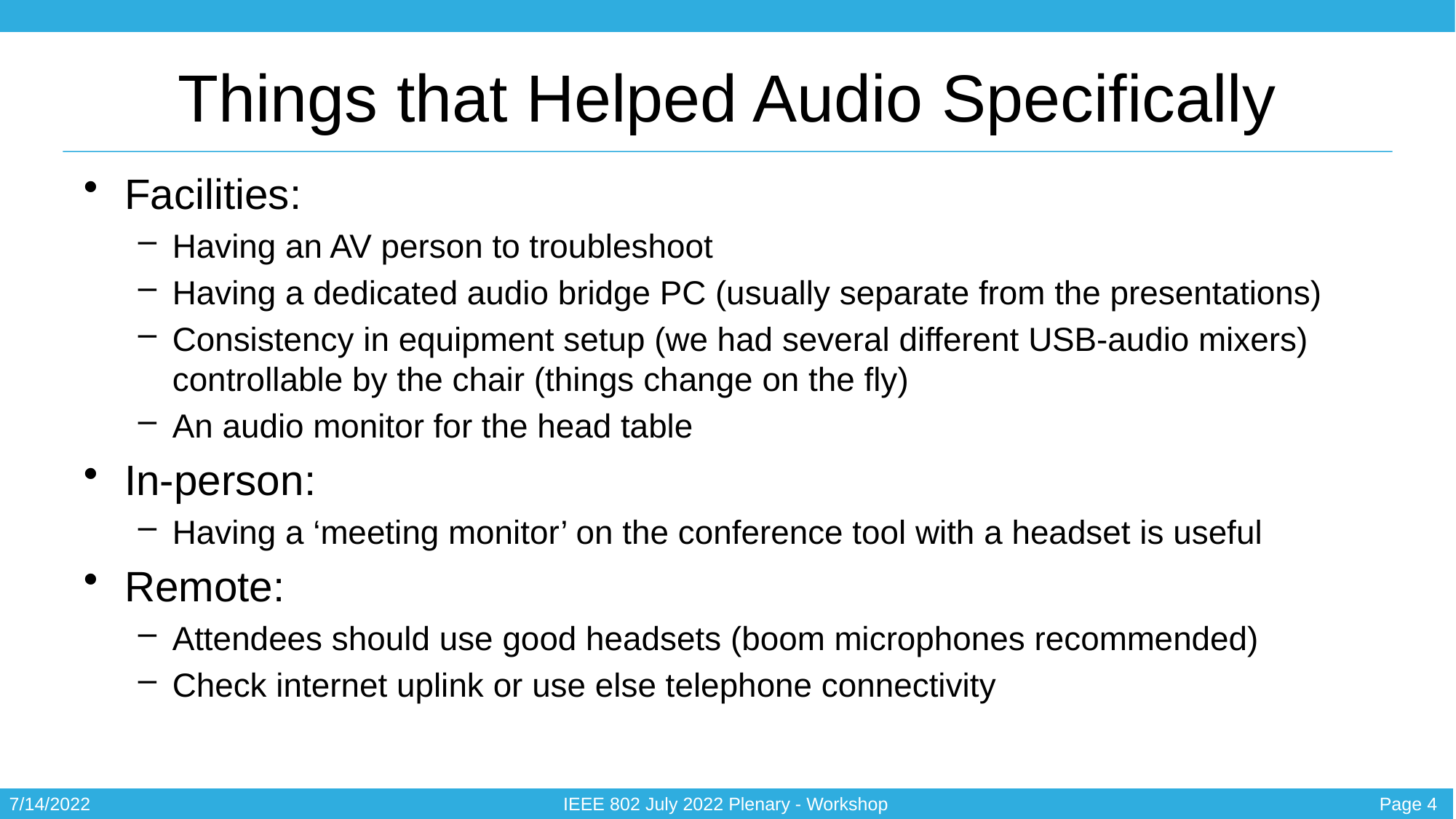

# Things that Helped Audio Specifically
Facilities:
Having an AV person to troubleshoot
Having a dedicated audio bridge PC (usually separate from the presentations)
Consistency in equipment setup (we had several different USB-audio mixers) controllable by the chair (things change on the fly)
An audio monitor for the head table
In-person:
Having a ‘meeting monitor’ on the conference tool with a headset is useful
Remote:
Attendees should use good headsets (boom microphones recommended)
Check internet uplink or use else telephone connectivity